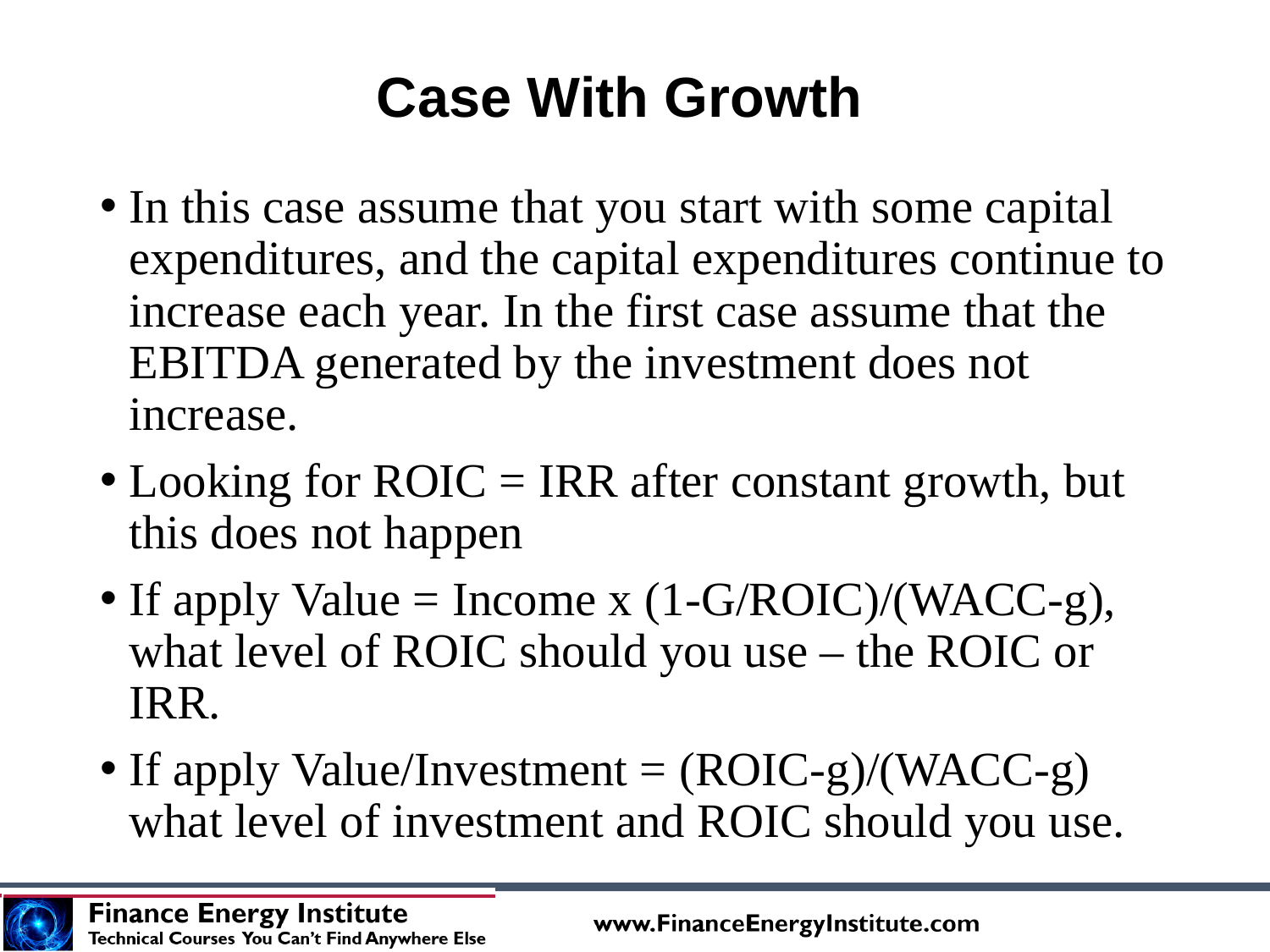

# Case With Growth
In this case assume that you start with some capital expenditures, and the capital expenditures continue to increase each year. In the first case assume that the EBITDA generated by the investment does not increase.
Looking for ROIC = IRR after constant growth, but this does not happen
If apply Value = Income x (1-G/ROIC)/(WACC-g), what level of ROIC should you use – the ROIC or IRR.
If apply Value/Investment = (ROIC-g)/(WACC-g) what level of investment and ROIC should you use.